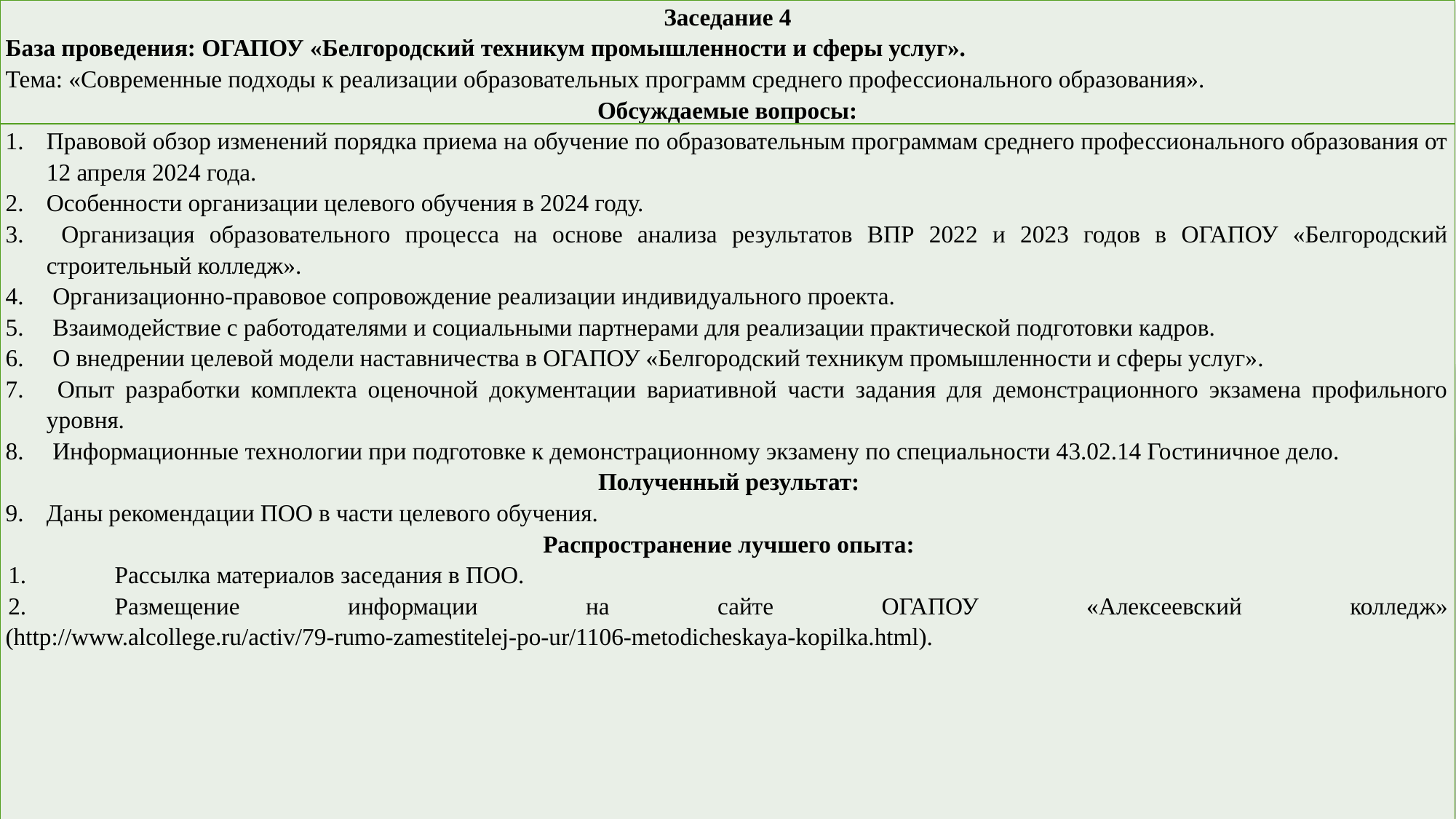

| Заседание 4 База проведения: ОГАПОУ «Белгородский техникум промышленности и сферы услуг». Тема: «Современные подходы к реализации образовательных программ среднего профессионального образования». Обсуждаемые вопросы: |
| --- |
| Правовой обзор изменений порядка приема на обучение по образовательным программам среднего профессионального образования от 12 апреля 2024 года. Особенности организации целевого обучения в 2024 году. Организация образовательного процесса на основе анализа результатов ВПР 2022 и 2023 годов в ОГАПОУ «Белгородский строительный колледж». Организационно-правовое сопровождение реализации индивидуального проекта. Взаимодействие с работодателями и социальными партнерами для реализации практической подготовки кадров. О внедрении целевой модели наставничества в ОГАПОУ «Белгородский техникум промышленности и сферы услуг». Опыт разработки комплекта оценочной документации вариативной части задания для демонстрационного экзамена профильного уровня. Информационные технологии при подготовке к демонстрационному экзамену по специальности 43.02.14 Гостиничное дело. Полученный результат: Даны рекомендации ПОО в части целевого обучения. Распространение лучшего опыта: 1. Рассылка материалов заседания в ПОО. 2. Размещение информации на сайте ОГАПОУ «Алексеевский колледж» (http://www.alcollege.ru/activ/79-rumo-zamestitelej-po-ur/1106-metodicheskaya-kopilka.html). |